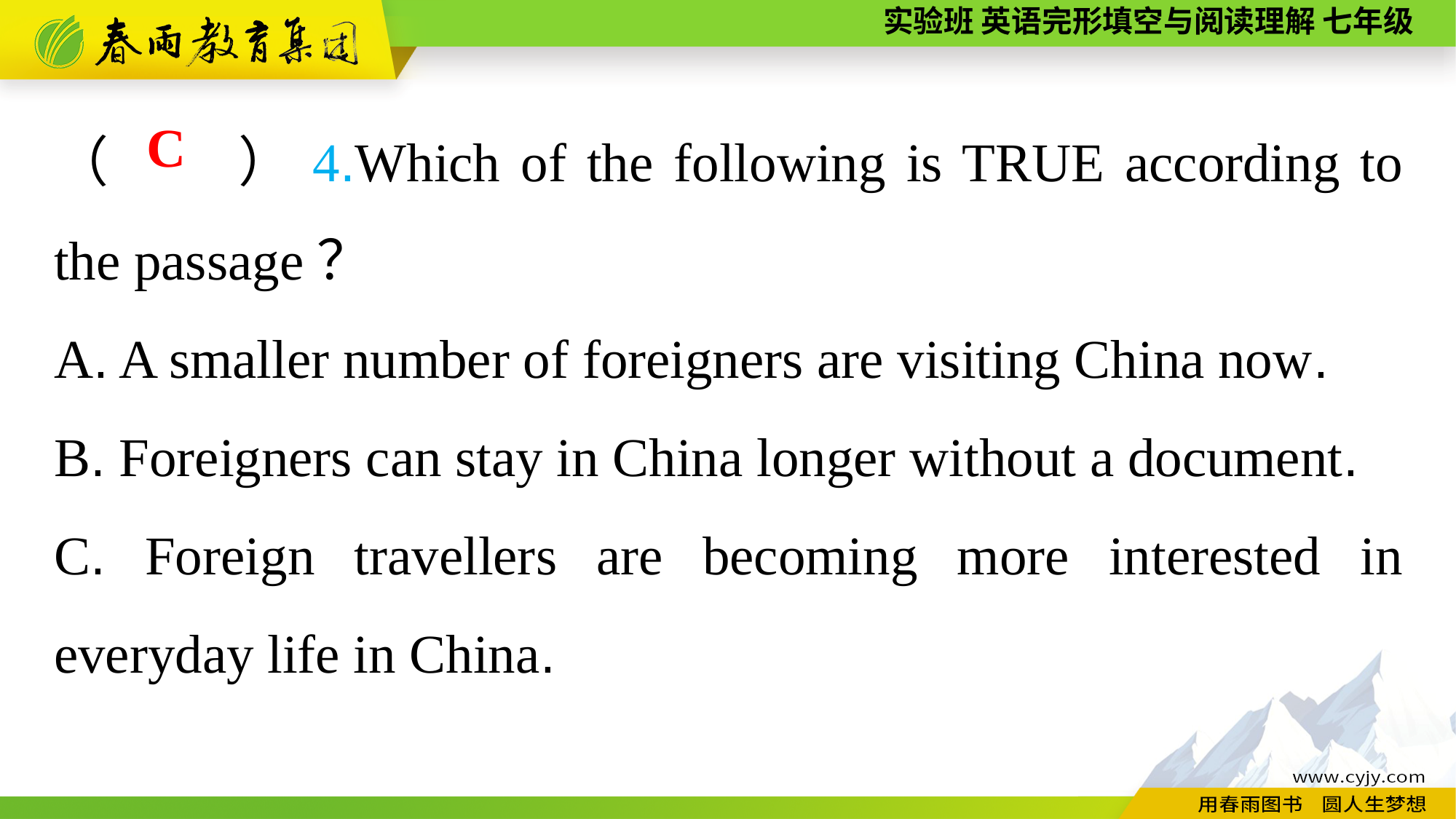

（　　）4.Which of the following is TRUE according to the passage？
A. A smaller number of foreigners are visiting China now.
B. Foreigners can stay in China longer without a document.
C. Foreign travellers are becoming more interested in everyday life in China.
C